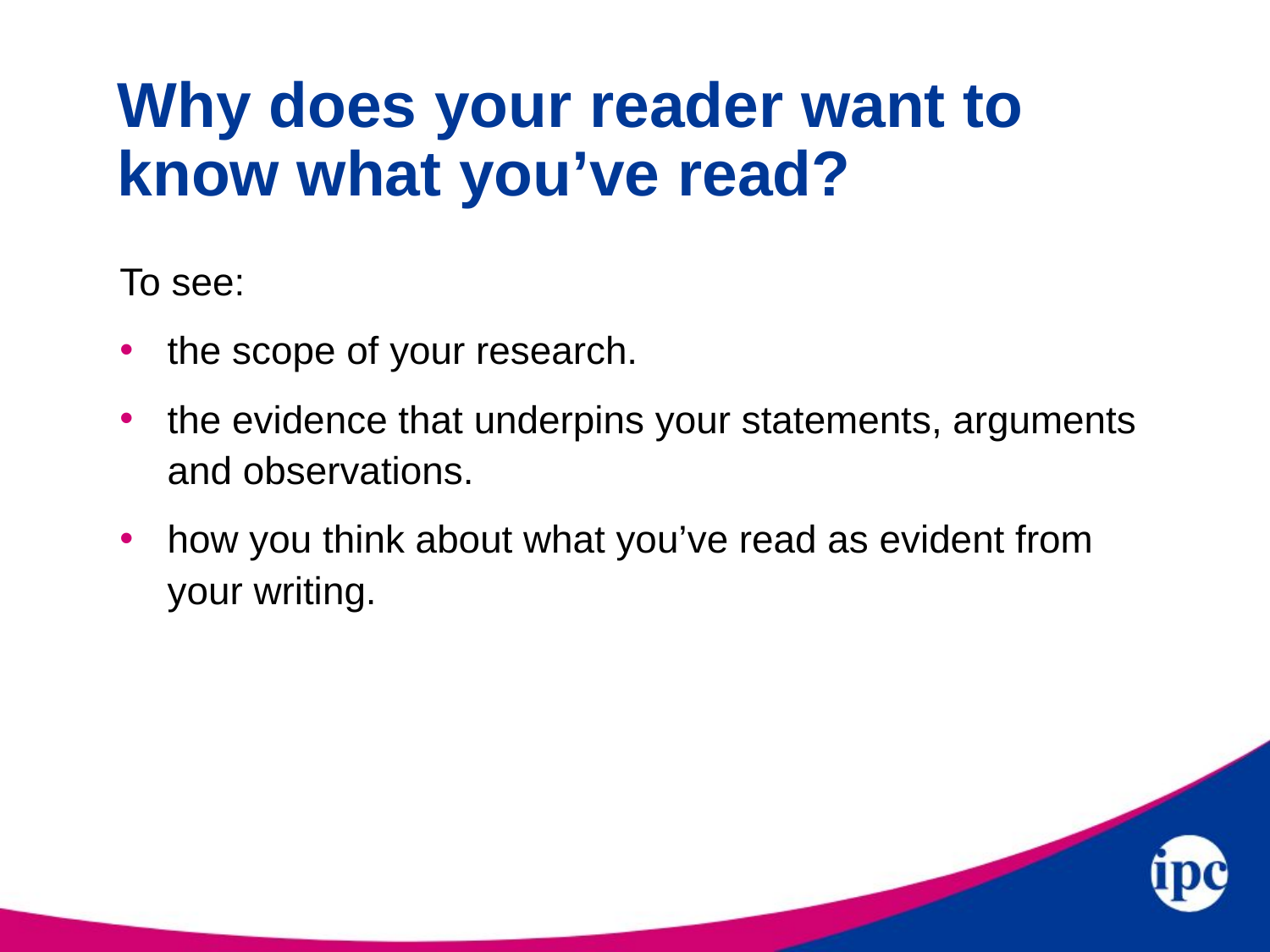

# Why does your reader want to know what you’ve read?
To see:
the scope of your research.
the evidence that underpins your statements, arguments and observations.
how you think about what you’ve read as evident from your writing.